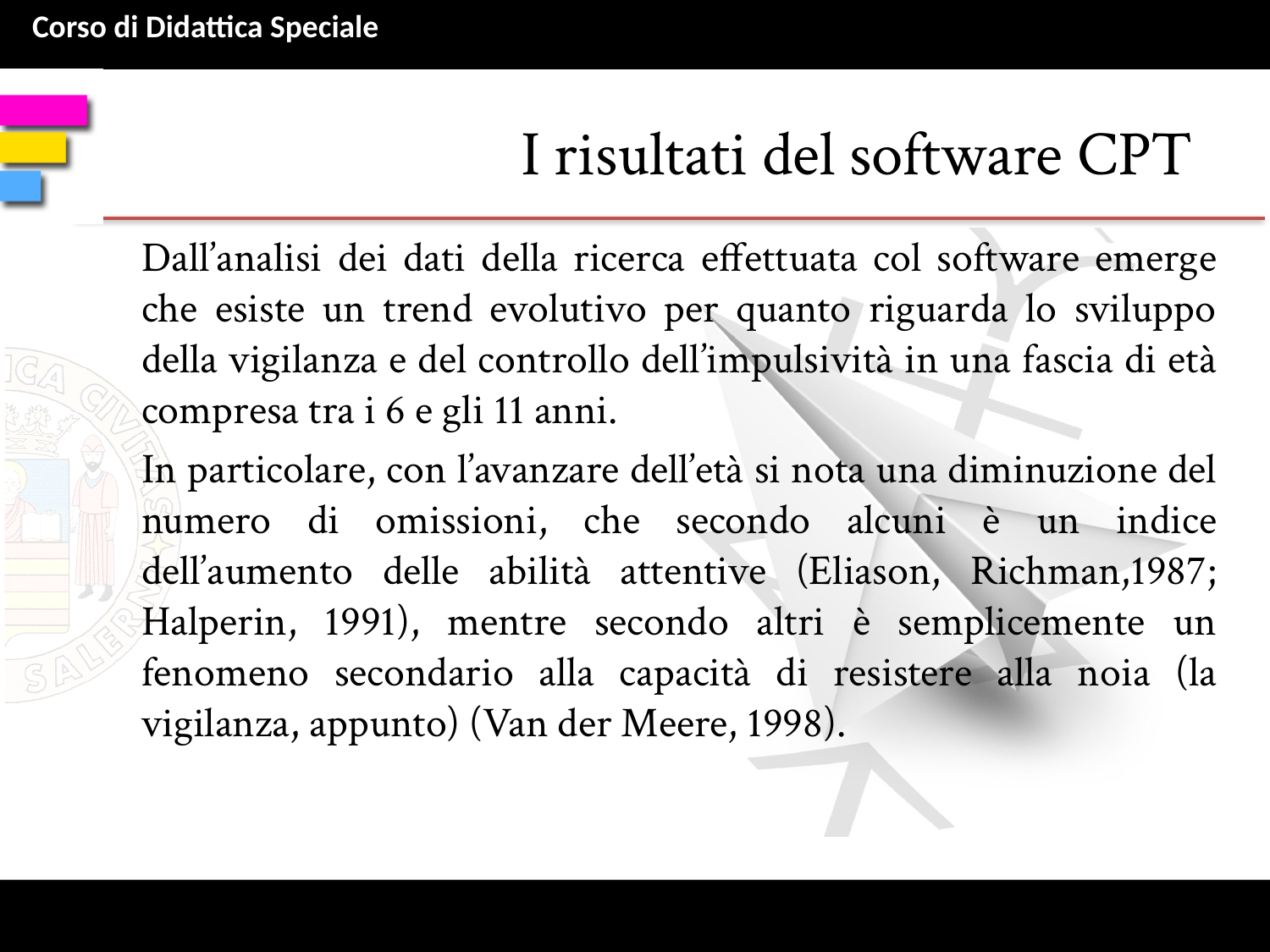

# I risultati del software CPT
Dall’analisi dei dati della ricerca effettuata col software emerge che esiste un trend evolutivo per quanto riguarda lo sviluppo della vigilanza e del controllo dell’impulsività in una fascia di età compresa tra i 6 e gli 11 anni.
In particolare, con l’avanzare dell’età si nota una diminuzione del numero di omissioni, che secondo alcuni è un indice dell’aumento delle abilità attentive (Eliason, Richman,1987; Halperin, 1991), mentre secondo altri è semplicemente un fenomeno secondario alla capacità di resistere alla noia (la vigilanza, appunto) (Van der Meere, 1998).